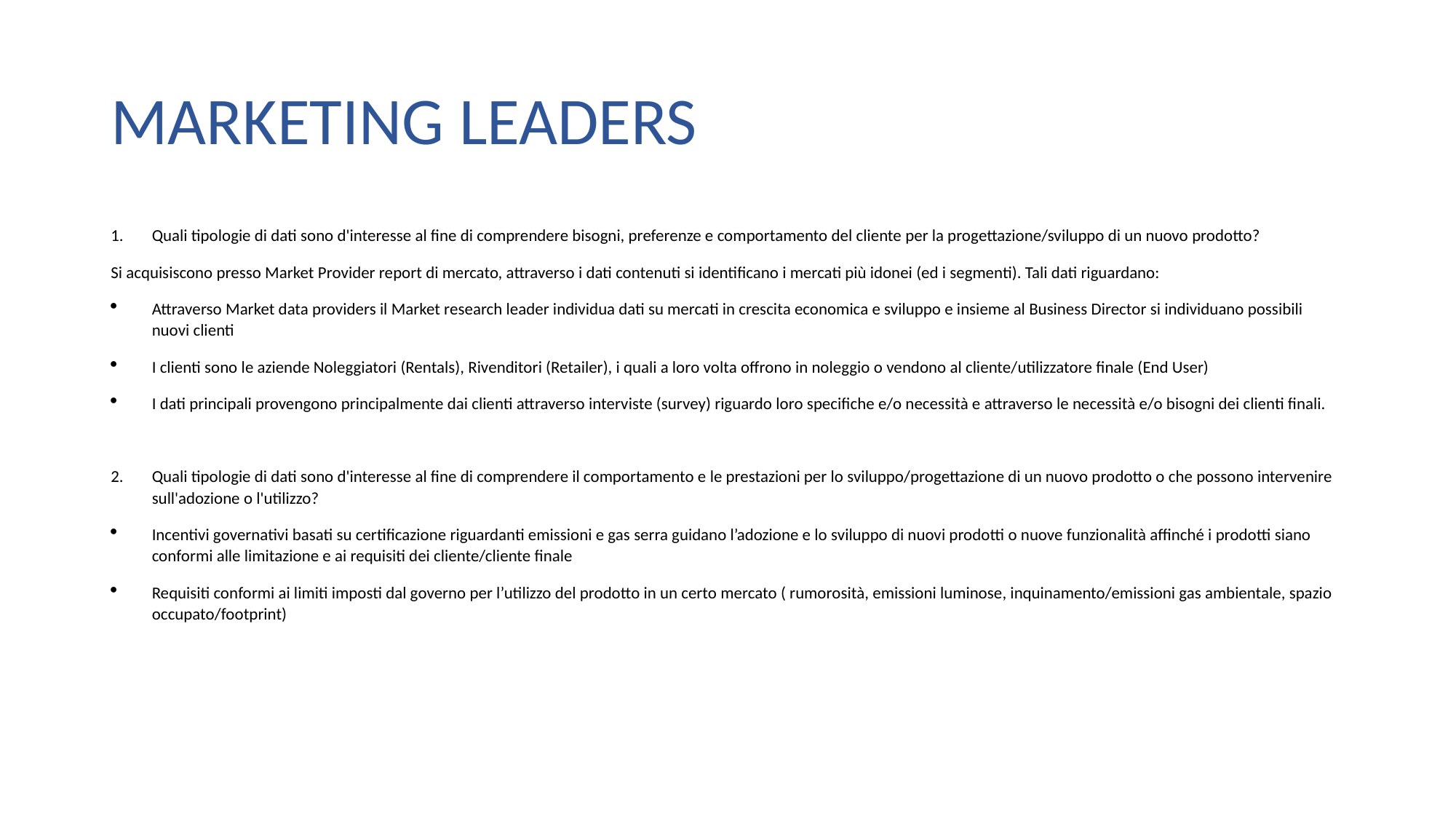

# MARKETING LEADERS
Quali tipologie di dati sono d'interesse al fine di comprendere bisogni, preferenze e comportamento del cliente per la progettazione/sviluppo di un nuovo prodotto?
Si acquisiscono presso Market Provider report di mercato, attraverso i dati contenuti si identificano i mercati più idonei (ed i segmenti). Tali dati riguardano:
Attraverso Market data providers il Market research leader individua dati su mercati in crescita economica e sviluppo e insieme al Business Director si individuano possibili nuovi clienti
I clienti sono le aziende Noleggiatori (Rentals), Rivenditori (Retailer), i quali a loro volta offrono in noleggio o vendono al cliente/utilizzatore finale (End User)
I dati principali provengono principalmente dai clienti attraverso interviste (survey) riguardo loro specifiche e/o necessità e attraverso le necessità e/o bisogni dei clienti finali.

Quali tipologie di dati sono d'interesse al fine di comprendere il comportamento e le prestazioni per lo sviluppo/progettazione di un nuovo prodotto o che possono intervenire sull'adozione o l'utilizzo?
Incentivi governativi basati su certificazione riguardanti emissioni e gas serra guidano l’adozione e lo sviluppo di nuovi prodotti o nuove funzionalità affinché i prodotti siano conformi alle limitazione e ai requisiti dei cliente/cliente finale
Requisiti conformi ai limiti imposti dal governo per l’utilizzo del prodotto in un certo mercato ( rumorosità, emissioni luminose, inquinamento/emissioni gas ambientale, spazio occupato/footprint)